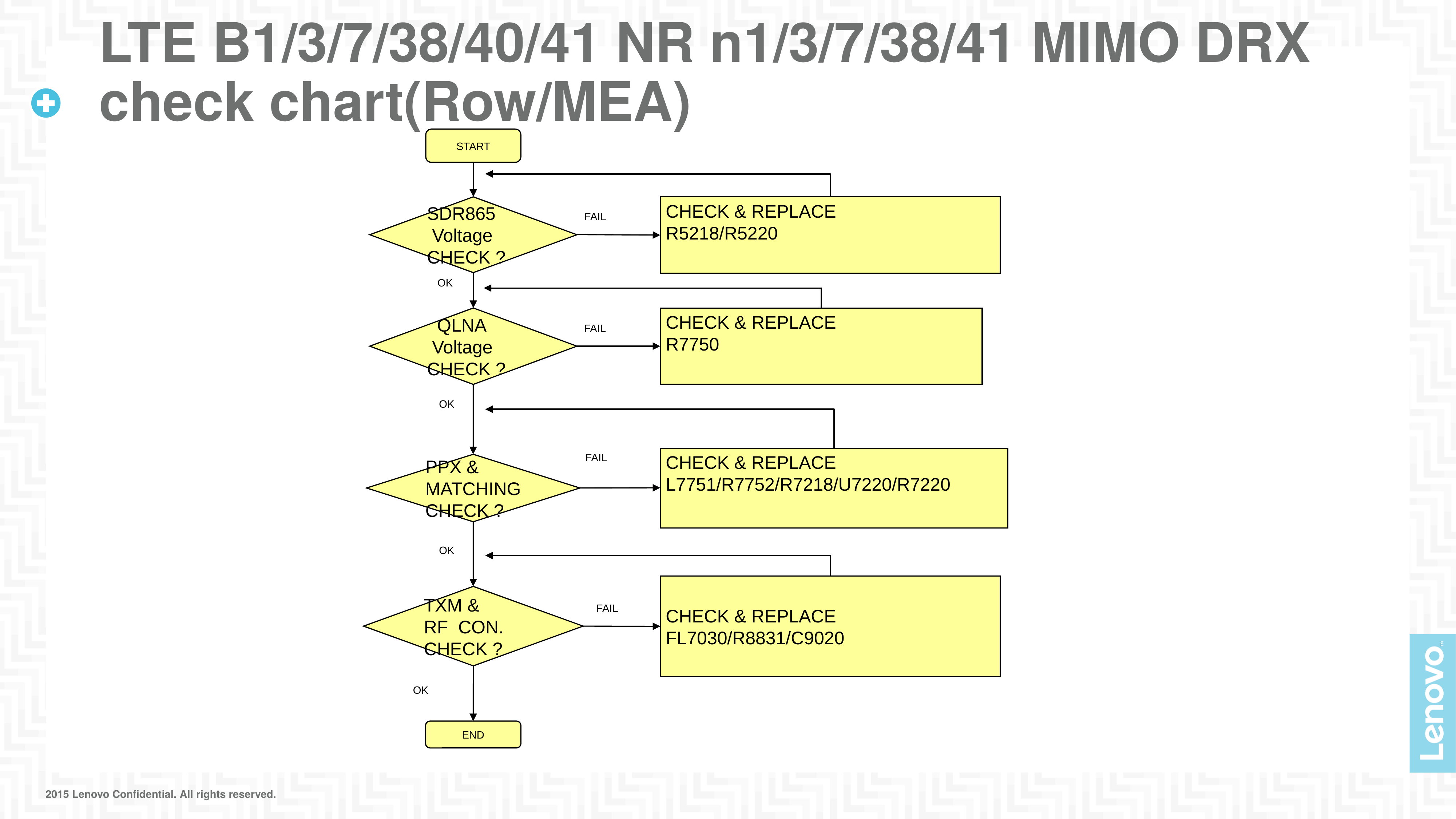

# LTE B1/3/7/38/40/41 NR n1/3/7/38/41 MIMO DRX check chart(Row/MEA)
START

SDR865
 Voltage CHECK ?

CHECK & REPLACE
R5218/R5220
FAIL
OK

  QLNA
 Voltage CHECK ?

CHECK & REPLACE
R7750
FAIL
OK
FAIL
CHECK & REPLACE
L7751/R7752/R7218/U7220/R7220
PPX &  MATCHING CHECK ?
OK
CHECK & REPLACE
FL7030/R8831/C9020
TXM &
RF  CON. CHECK ?
FAIL
OK
OK
END